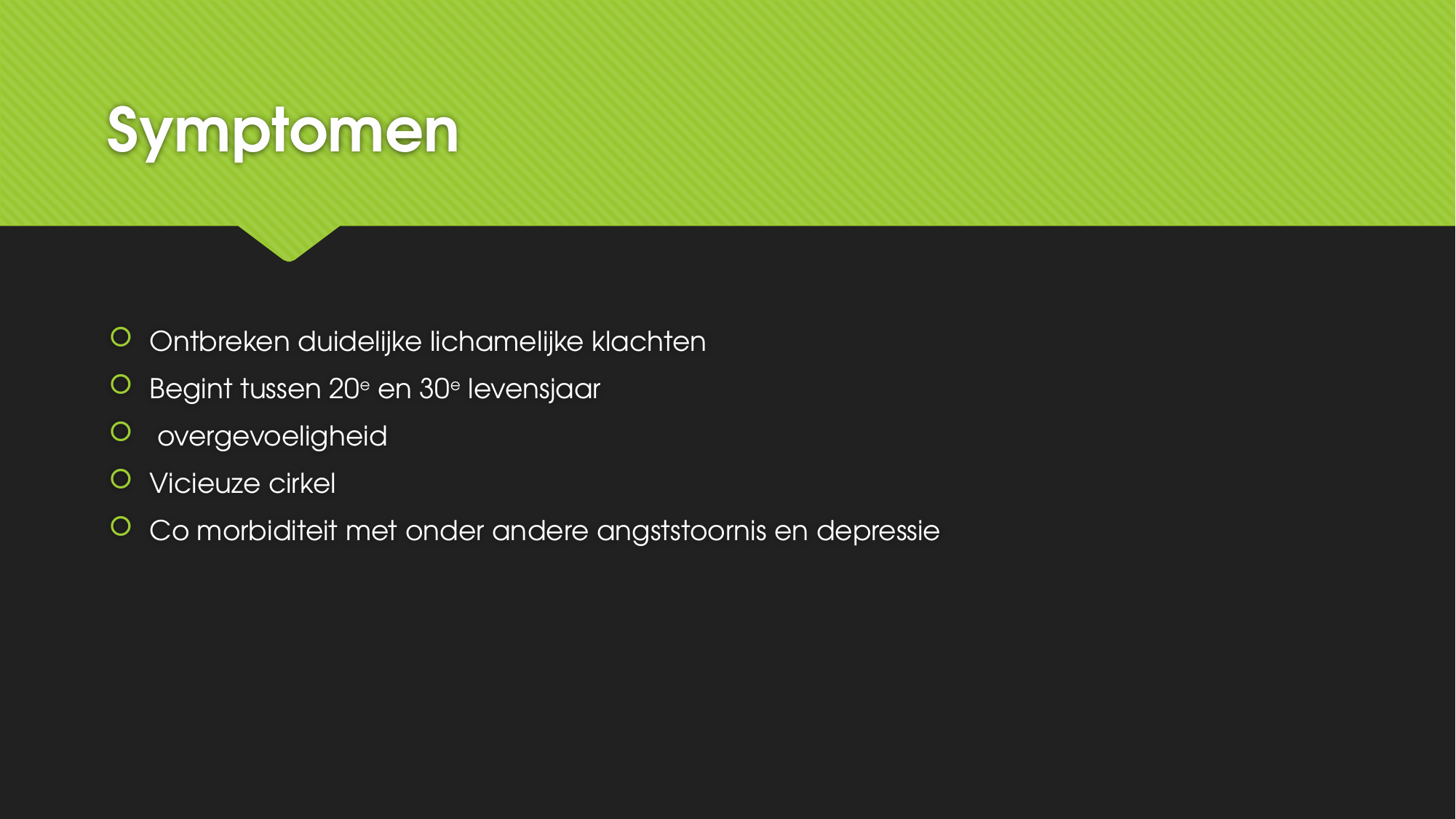

# Symptomen
Ontbreken duidelijke lichamelijke klachten
Begint tussen 20e en 30e levensjaar
 overgevoeligheid
Vicieuze cirkel
Co morbiditeit met onder andere angststoornis en depressie